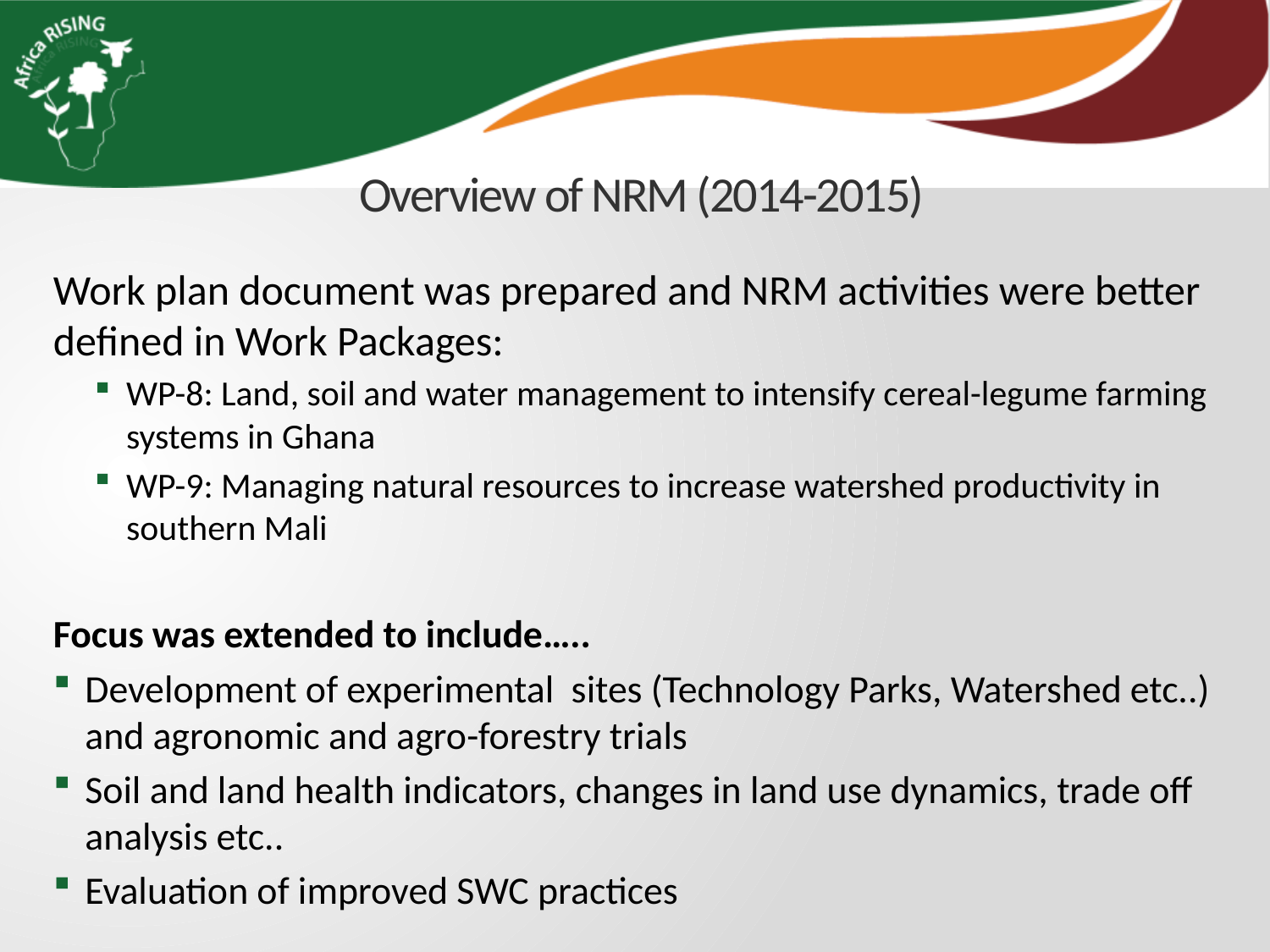

# Overview of NRM (2014-2015)
Work plan document was prepared and NRM activities were better defined in Work Packages:
WP-8: Land, soil and water management to intensify cereal-legume farming systems in Ghana
WP-9: Managing natural resources to increase watershed productivity in southern Mali

Focus was extended to include…..
Development of experimental  sites (Technology Parks, Watershed etc..) and agronomic and agro-forestry trials
Soil and land health indicators, changes in land use dynamics, trade off analysis etc..
Evaluation of improved SWC practices